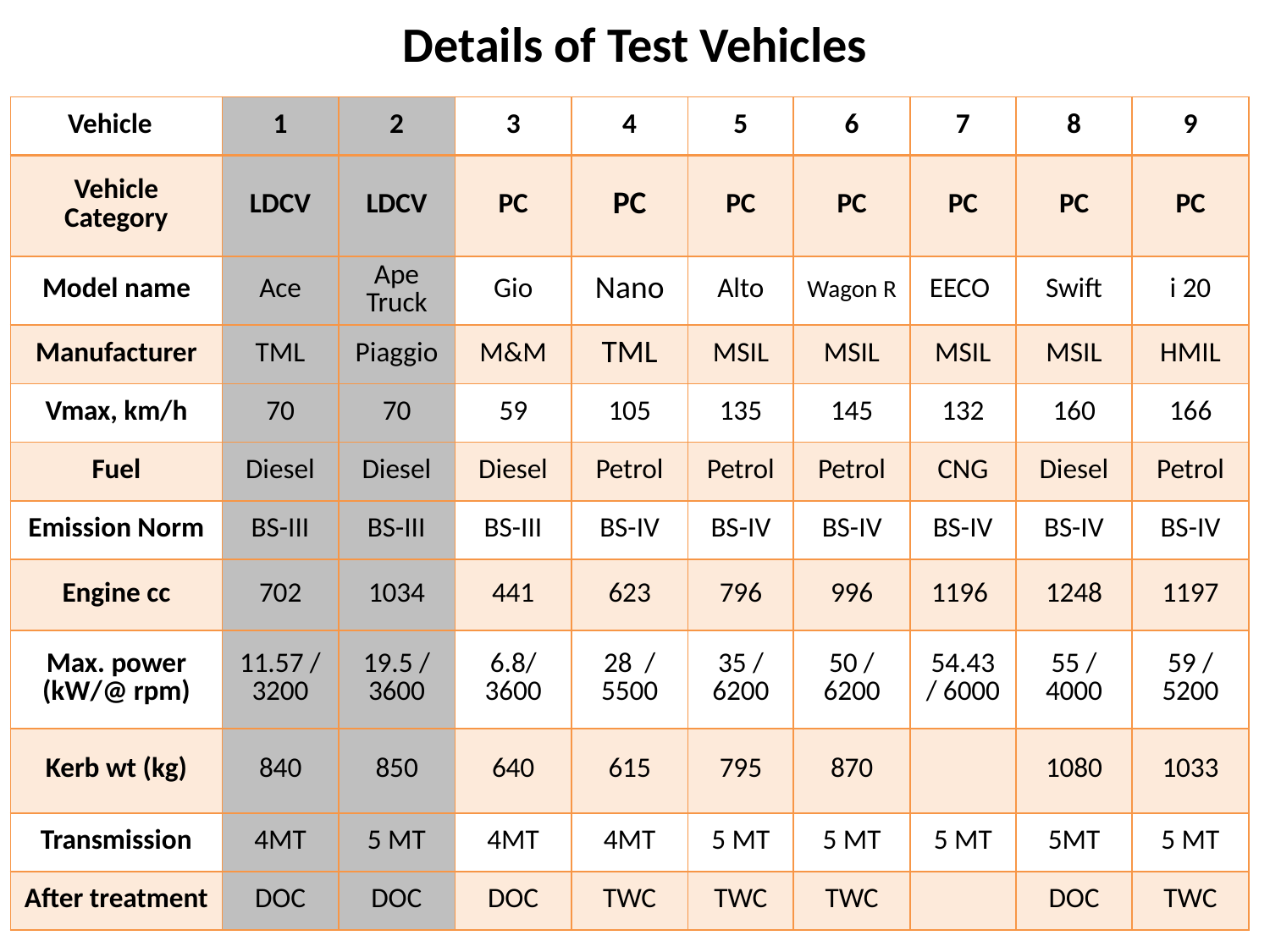

# Details of Test Vehicles
| Vehicle | 1 | 2 | 3 | 4 | 5 | 6 | 7 | 8 | 9 |
| --- | --- | --- | --- | --- | --- | --- | --- | --- | --- |
| Vehicle Category | LDCV | LDCV | PC | PC | PC | PC | PC | PC | PC |
| Model name | Ace | Ape Truck | Gio | Nano | Alto | Wagon R | EECO | Swift | i 20 |
| Manufacturer | TML | Piaggio | M&M | TML | MSIL | MSIL | MSIL | MSIL | HMIL |
| Vmax, km/h | 70 | 70 | 59 | 105 | 135 | 145 | 132 | 160 | 166 |
| Fuel | Diesel | Diesel | Diesel | Petrol | Petrol | Petrol | CNG | Diesel | Petrol |
| Emission Norm | BS-III | BS-III | BS-III | BS-IV | BS-IV | BS-IV | BS-IV | BS-IV | BS-IV |
| Engine cc | 702 | 1034 | 441 | 623 | 796 | 996 | 1196 | 1248 | 1197 |
| Max. power (kW/@ rpm) | 11.57 / 3200 | 19.5 / 3600 | 6.8/ 3600 | 28 / 5500 | 35 / 6200 | 50 / 6200 | 54.43 / 6000 | 55 / 4000 | 59 / 5200 |
| Kerb wt (kg) | 840 | 850 | 640 | 615 | 795 | 870 |  | 1080 | 1033 |
| Transmission | 4MT | 5 MT | 4MT | 4MT | 5 MT | 5 MT | 5 MT | 5MT | 5 MT |
| After treatment | DOC | DOC | DOC | TWC | TWC | TWC |  | DOC | TWC |